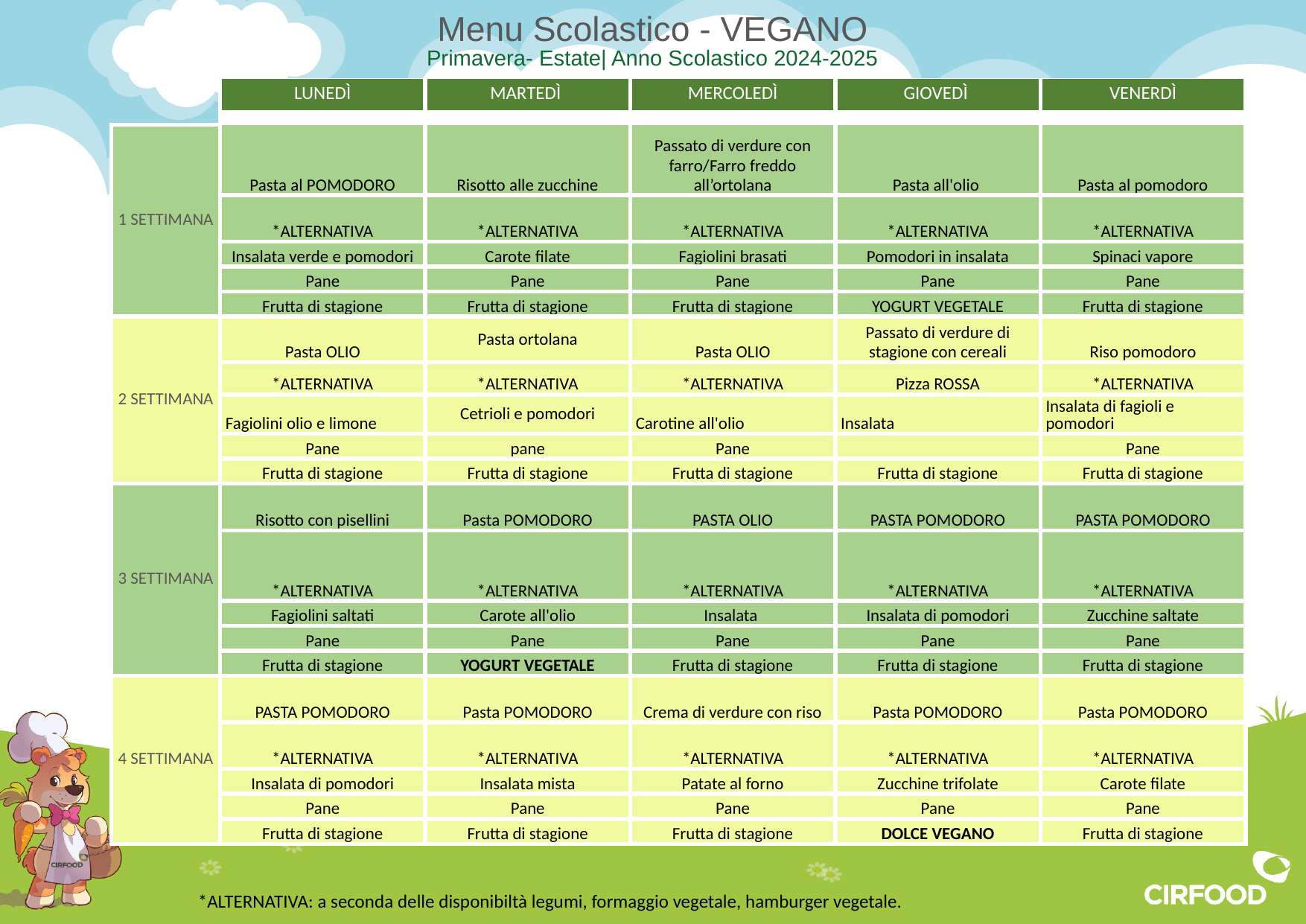

# Menu Scolastico - VEGANO Primavera- Estate| Anno Scolastico 2024-2025
|  | LUNEDÌ | MARTEDÌ | MERCOLEDÌ | GIOVEDÌ | VENERDÌ |
| --- | --- | --- | --- | --- | --- |
|  |  |  |  |  |  |
| 1 SETTIMANA | Pasta al POMODORO | Risotto alle zucchine | Passato di verdure con farro/Farro freddo all’ortolana | Pasta all'olio | Pasta al pomodoro |
|  | \*ALTERNATIVA | \*ALTERNATIVA | \*ALTERNATIVA | \*ALTERNATIVA | \*ALTERNATIVA |
|  | Insalata verde e pomodori | Carote filate | Fagiolini brasati | Pomodori in insalata | Spinaci vapore |
|  | Pane | Pane | Pane | Pane | Pane |
|  | Frutta di stagione | Frutta di stagione | Frutta di stagione | YOGURT VEGETALE | Frutta di stagione |
| 2 SETTIMANA | Pasta OLIO | Pasta ortolana | Pasta OLIO | Passato di verdure di stagione con cereali | Riso pomodoro |
|  | \*ALTERNATIVA | \*ALTERNATIVA | \*ALTERNATIVA | Pizza ROSSA | \*ALTERNATIVA |
|  | Fagiolini olio e limone | Cetrioli e pomodori | Carotine all'olio | Insalata | Insalata di fagioli e pomodori |
|  | Pane | pane | Pane |  | Pane |
|  | Frutta di stagione | Frutta di stagione | Frutta di stagione | Frutta di stagione | Frutta di stagione |
| 3 SETTIMANA | Risotto con pisellini | Pasta POMODORO | PASTA OLIO | PASTA POMODORO | PASTA POMODORO |
|  | \*ALTERNATIVA | \*ALTERNATIVA | \*ALTERNATIVA | \*ALTERNATIVA | \*ALTERNATIVA |
|  | Fagiolini saltati | Carote all'olio | Insalata | Insalata di pomodori | Zucchine saltate |
|  | Pane | Pane | Pane | Pane | Pane |
|  | Frutta di stagione | YOGURT VEGETALE | Frutta di stagione | Frutta di stagione | Frutta di stagione |
| 4 SETTIMANA | PASTA POMODORO | Pasta POMODORO | Crema di verdure con riso | Pasta POMODORO | Pasta POMODORO |
|  | \*ALTERNATIVA | \*ALTERNATIVA | \*ALTERNATIVA | \*ALTERNATIVA | \*ALTERNATIVA |
|  | Insalata di pomodori | Insalata mista | Patate al forno | Zucchine trifolate | Carote filate |
|  | Pane | Pane | Pane | Pane | Pane |
|  | Frutta di stagione | Frutta di stagione | Frutta di stagione | DOLCE VEGANO | Frutta di stagione |
*ALTERNATIVA: a seconda delle disponibiltà legumi, formaggio vegetale, hamburger vegetale.